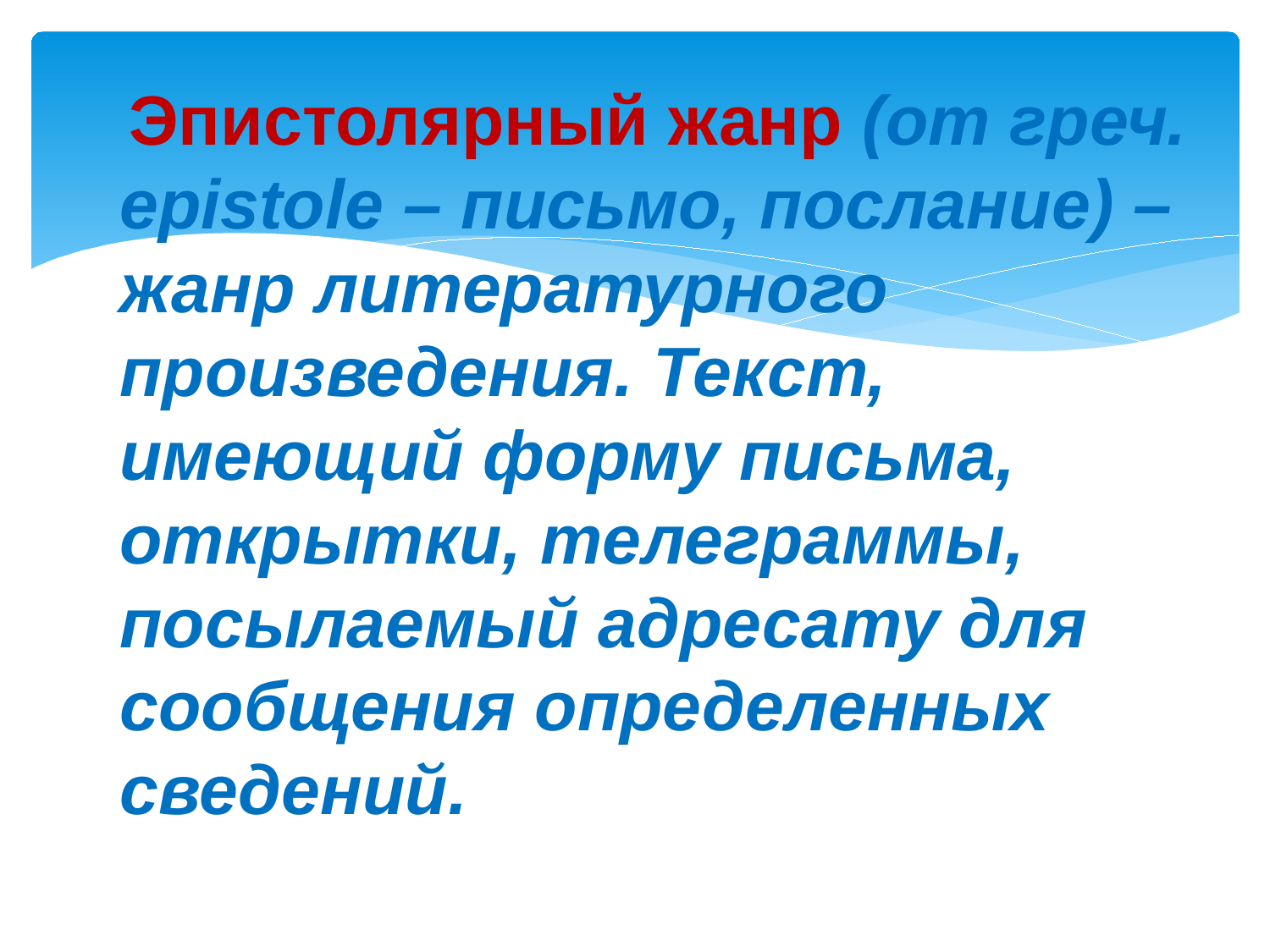

Эпистолярный жанр (от греч. epistole – письмо, послание) – жанр литературного произведения. Текст, имеющий форму письма, открытки, телеграммы, посылаемый адресату для сообщения определенных сведений.